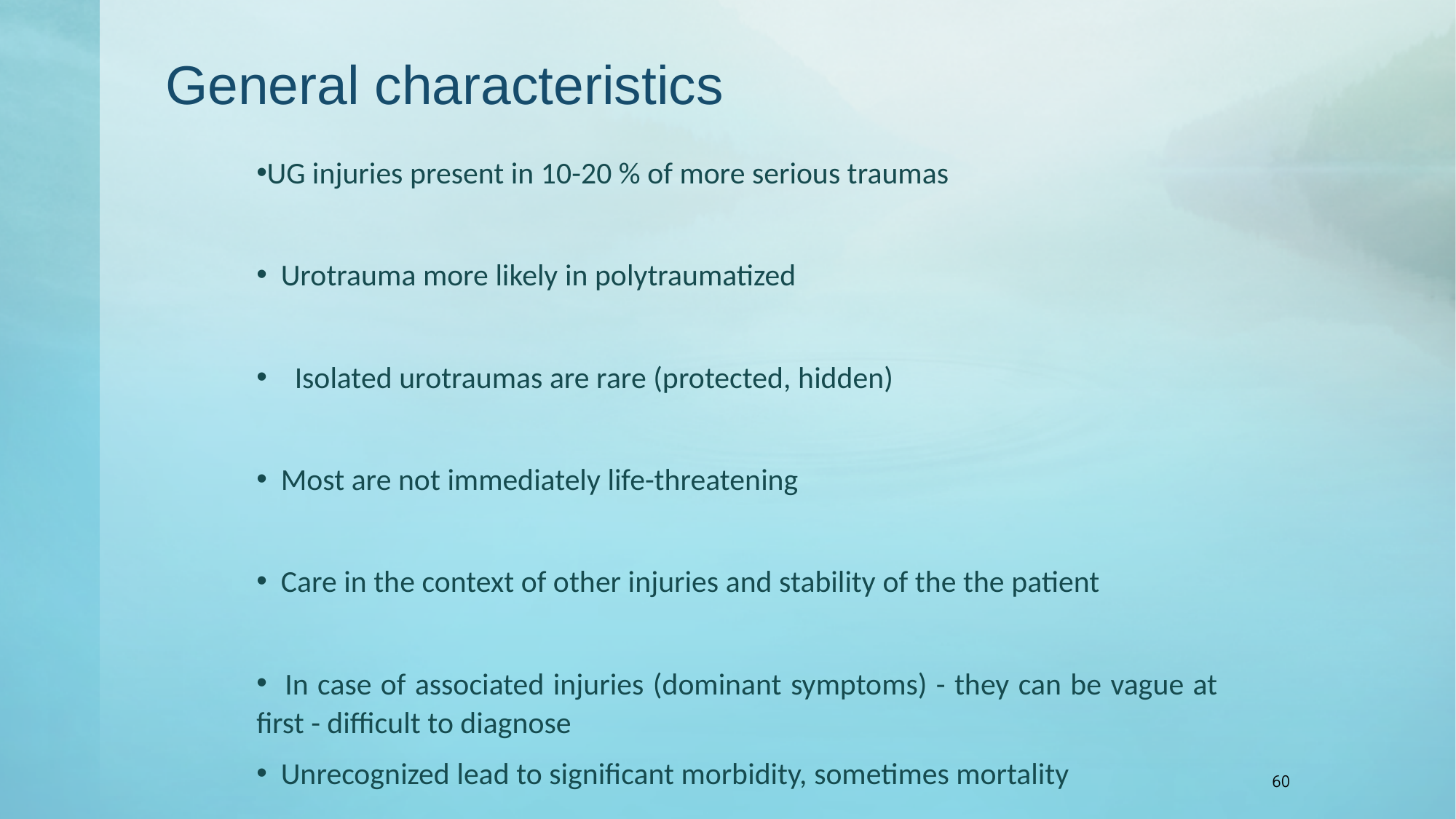

# General characteristics
UG injuries present in 10-20 % of more serious traumas

  Urotrauma more likely in polytraumatized

    Isolated urotraumas are rare (protected, hidden)

  Most are not immediately life-threatening

  Care in the context of other injuries and stability of the the patient

  In case of associated injuries (dominant symptoms) - they can be vague at first - difficult to diagnose
  Unrecognized lead to significant morbidity, sometimes mortality
60